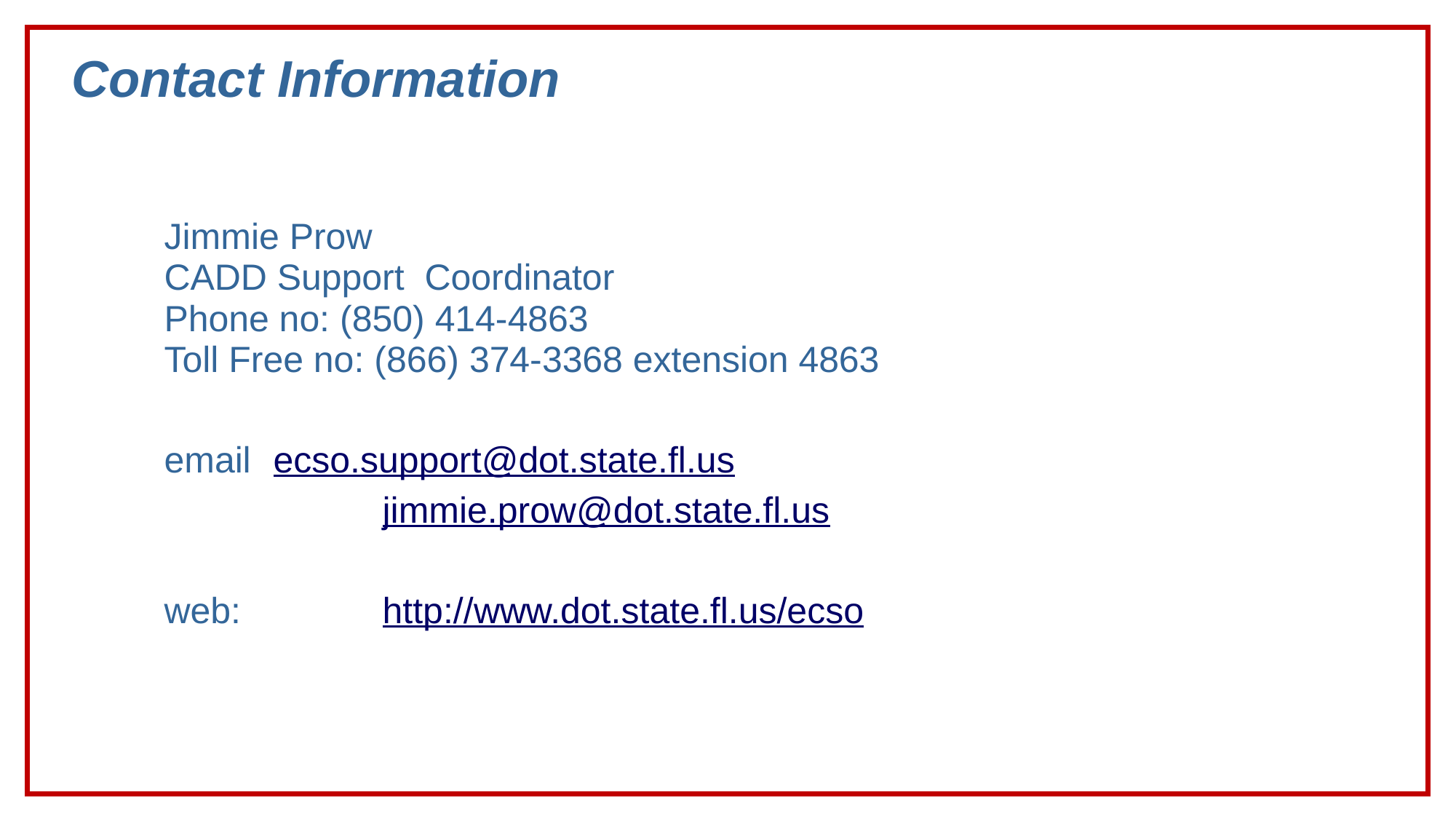

# Contact Information
Jimmie Prow
CADD Support  Coordinator
Phone no: (850) 414-4863
Toll Free no: (866) 374-3368 extension 4863

email  	ecso.support@dot.state.fl.us
		jimmie.prow@dot.state.fl.us

web: 		http://www.dot.state.fl.us/ecso